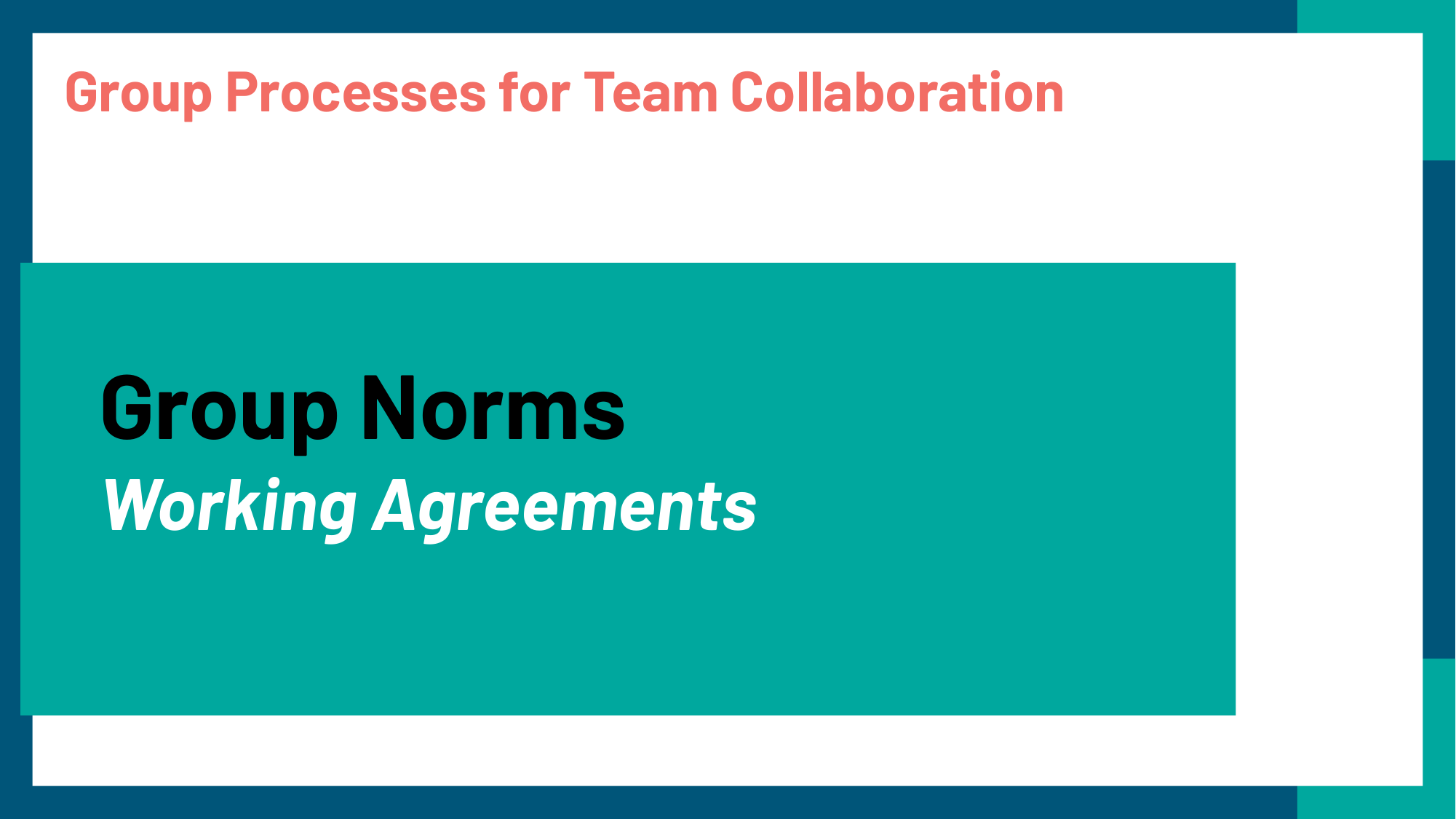

Group Processes for Team Collaboration
# Group Norms Working Agreements